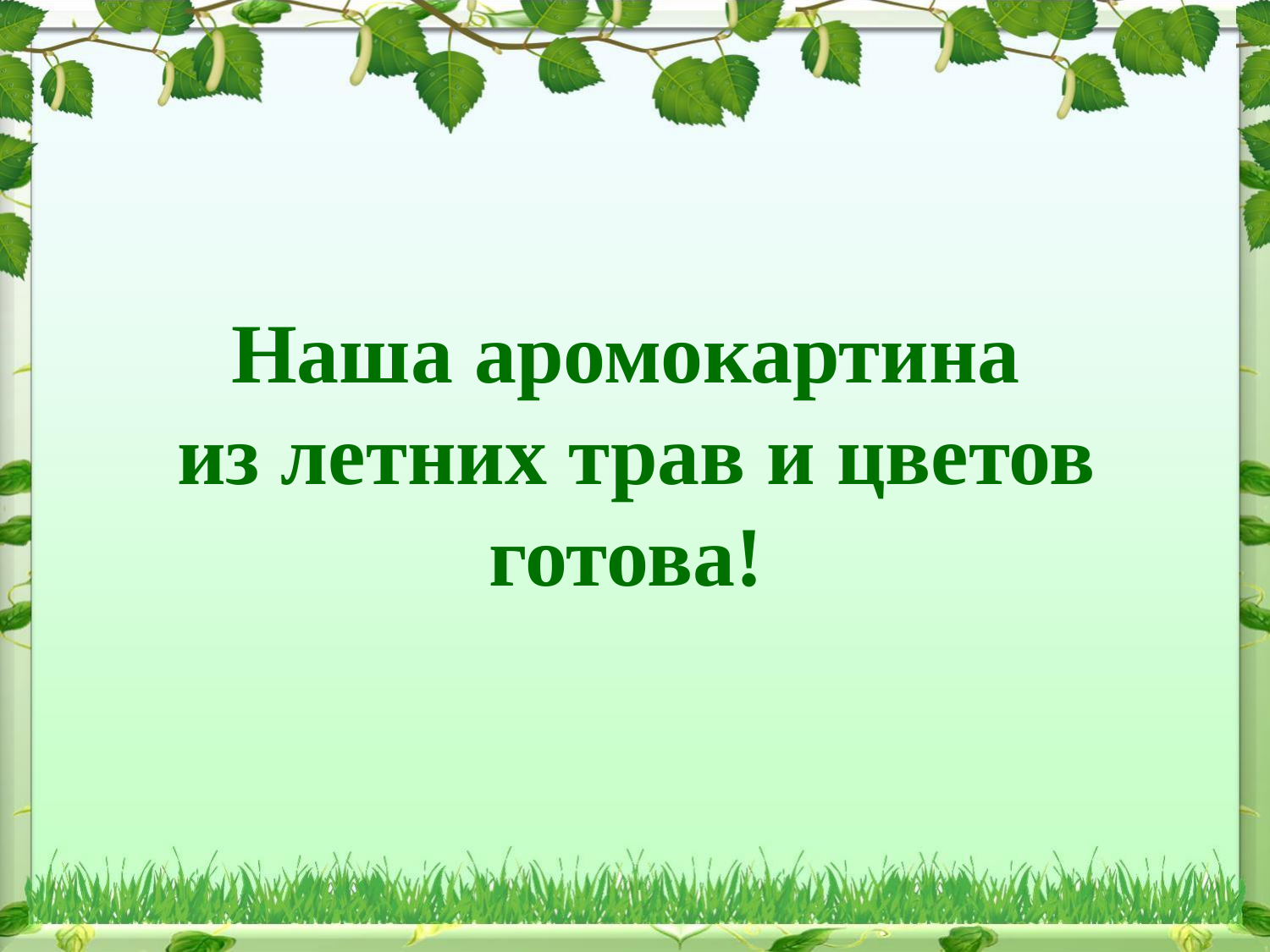

# Наша аромокартина из летних трав и цветов готова!